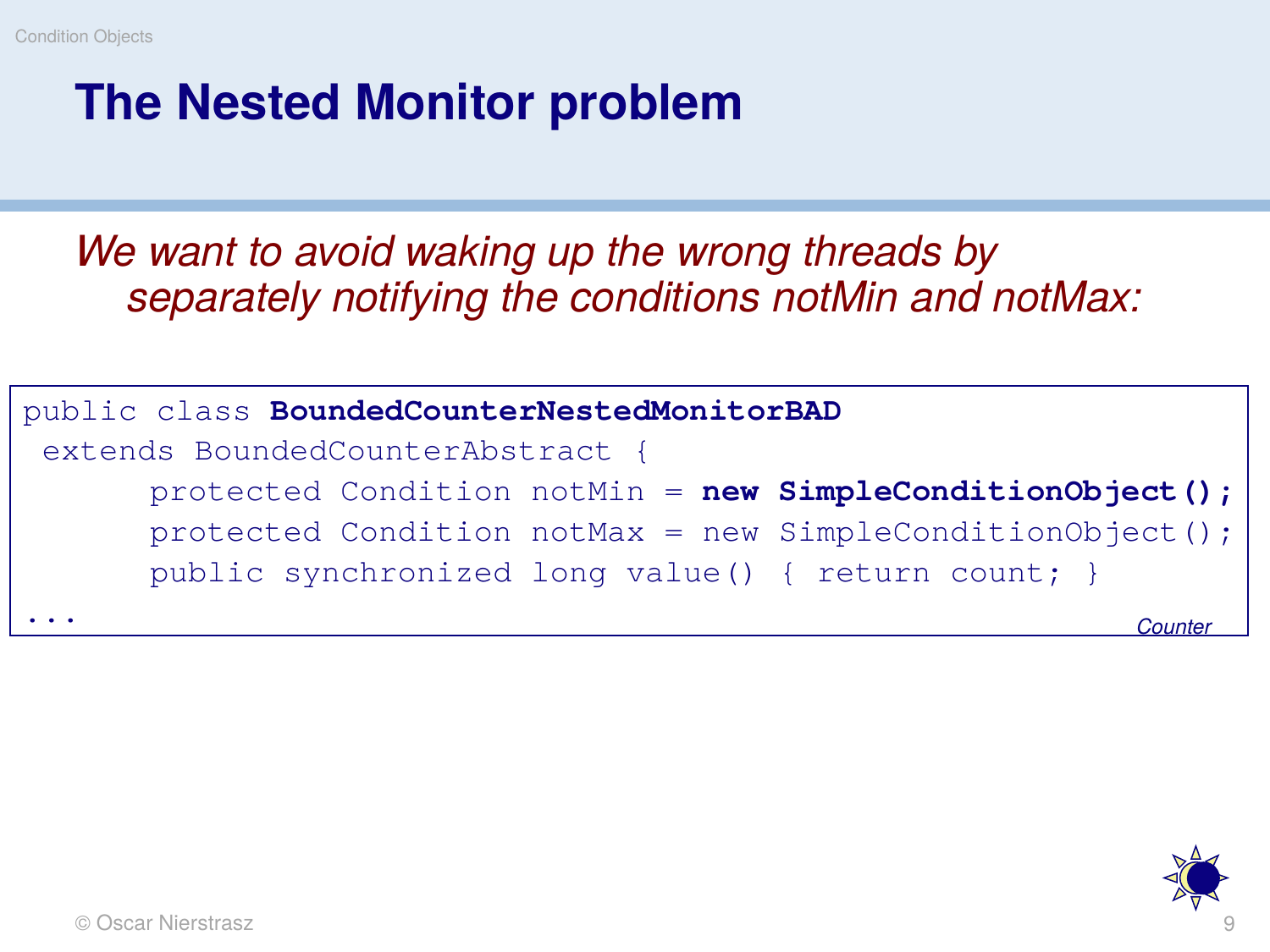

Condition Objects
# The Nested Monitor problem
We want to avoid waking up the wrong threads by separately notifying the conditions notMin and notMax:
public class BoundedCounterNestedMonitorBAD
 extends BoundedCounterAbstract {
	protected Condition notMin = new SimpleConditionObject();
	protected Condition notMax = new SimpleConditionObject();
	public synchronized long value() { return count; }
...
Counter

© Oscar Nierstrasz
9